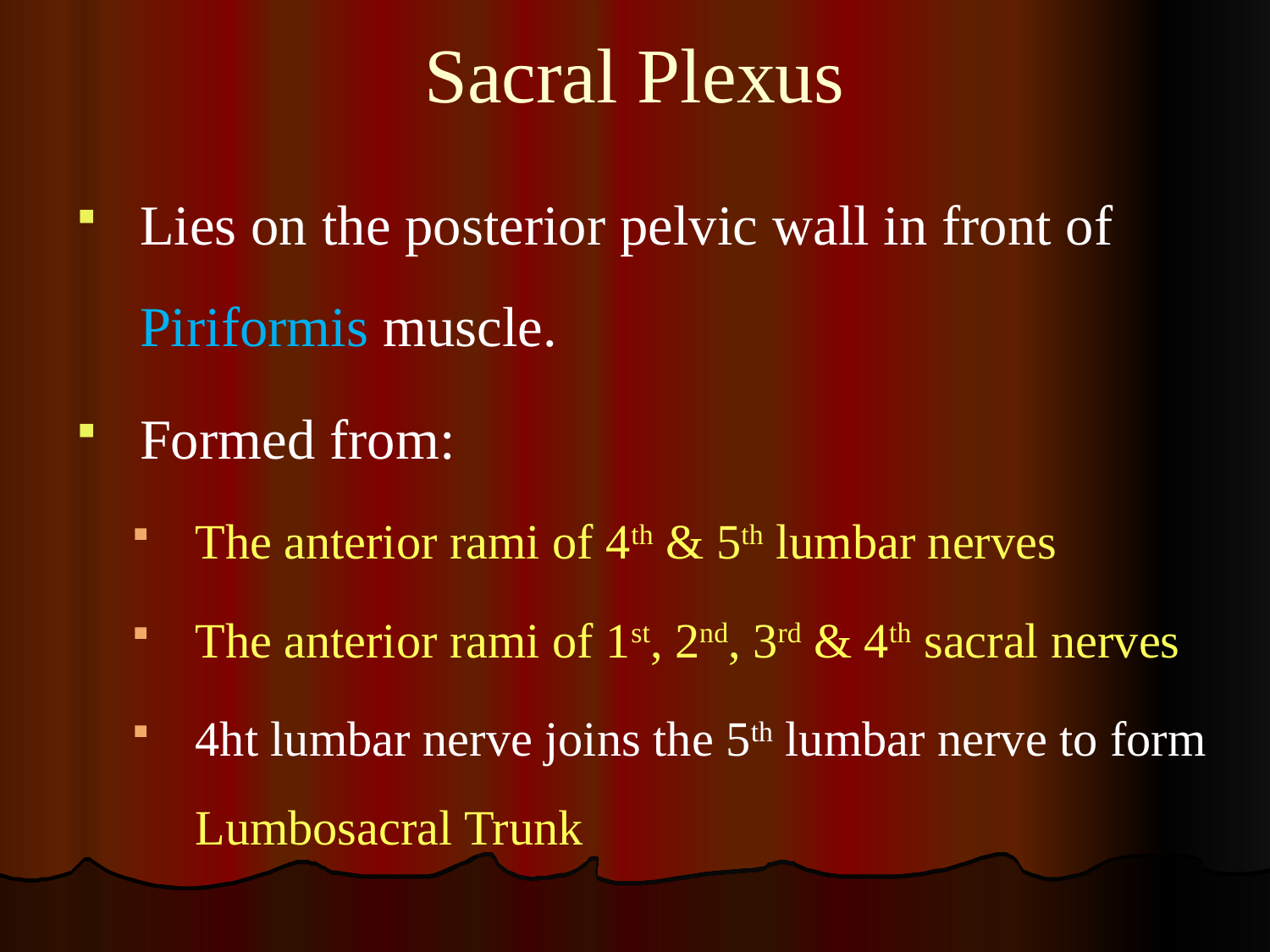

# Sacral Plexus
Lies on the posterior pelvic wall in front of Piriformis muscle.
Formed from:
The anterior rami of 4th & 5th lumbar nerves
The anterior rami of 1st, 2nd, 3rd & 4th sacral nerves
4ht lumbar nerve joins the 5th lumbar nerve to form Lumbosacral Trunk